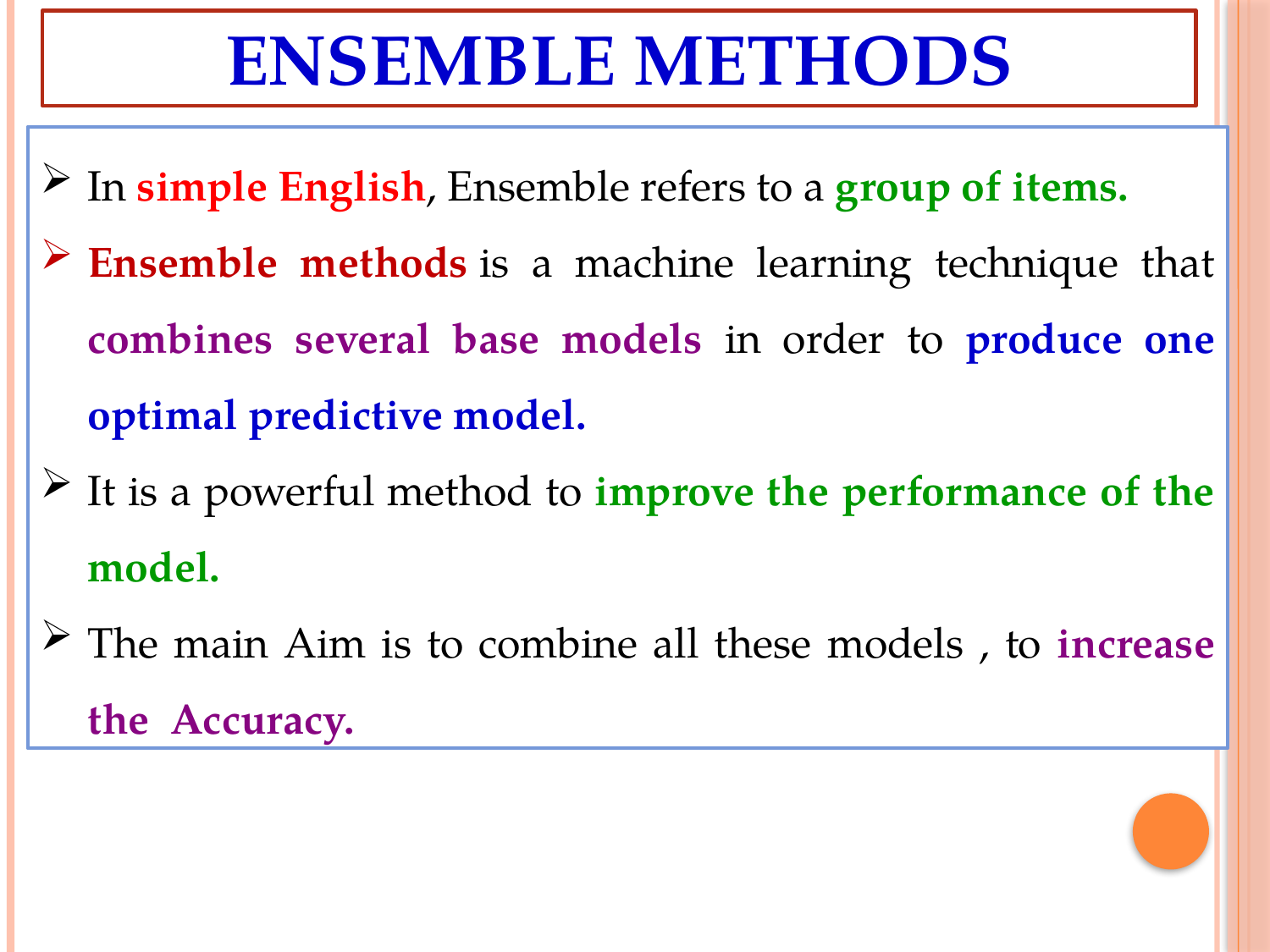

# Ensemble Methods
In simple English, Ensemble refers to a group of items.
Ensemble methods is a machine learning technique that combines several base models in order to produce one optimal predictive model.
It is a powerful method to improve the performance of the model.
The main Aim is to combine all these models , to increase the  Accuracy.